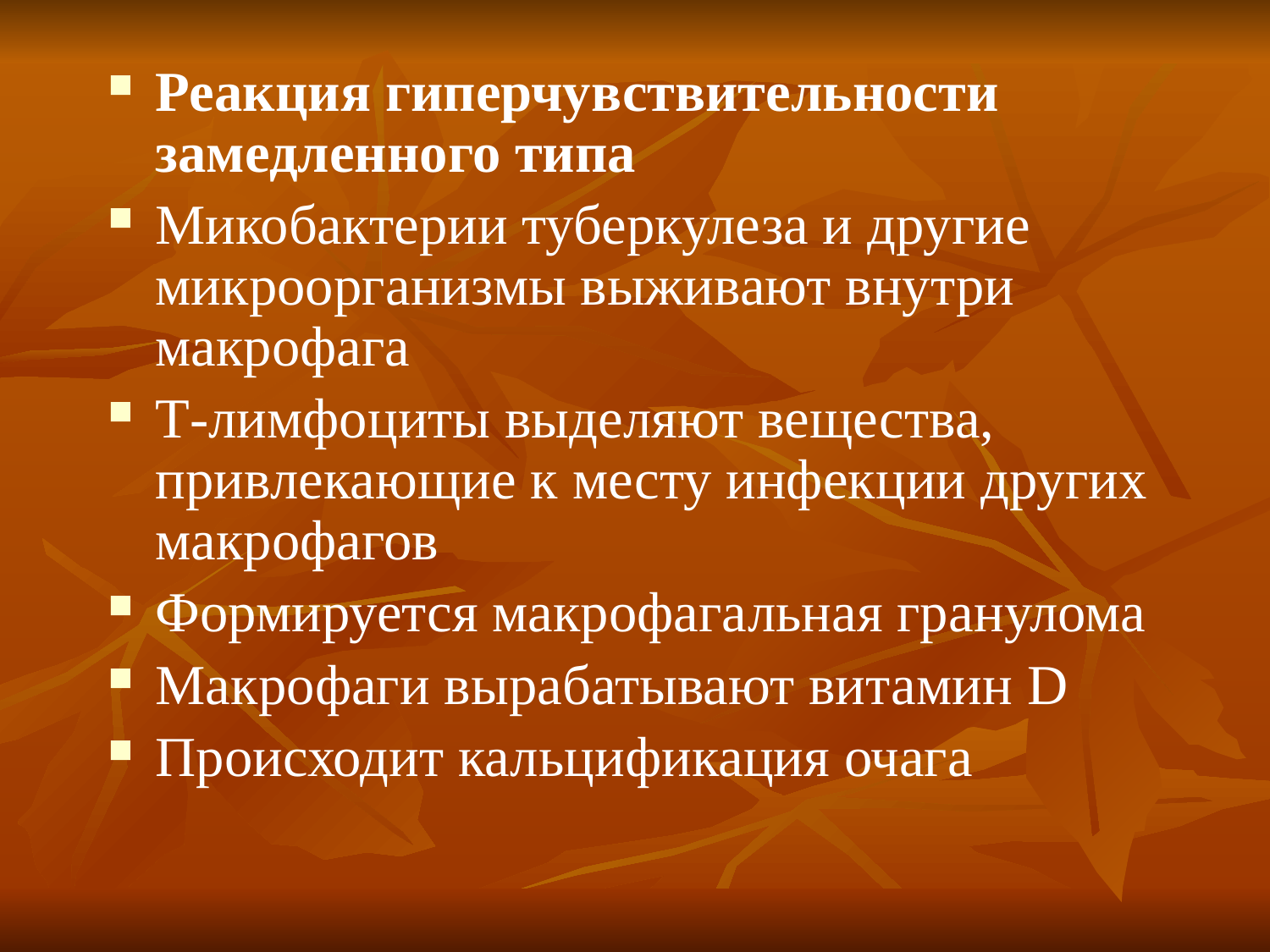

Реакция гиперчувствительности замедленного типа
Микобактерии туберкулеза и другие микроорганизмы выживают внутри макрофага
Т-лимфоциты выделяют вещества, привлекающие к месту инфекции других макрофагов
Формируется макрофагальная гранулома
Макрофаги вырабатывают витамин D
Происходит кальцификация очага